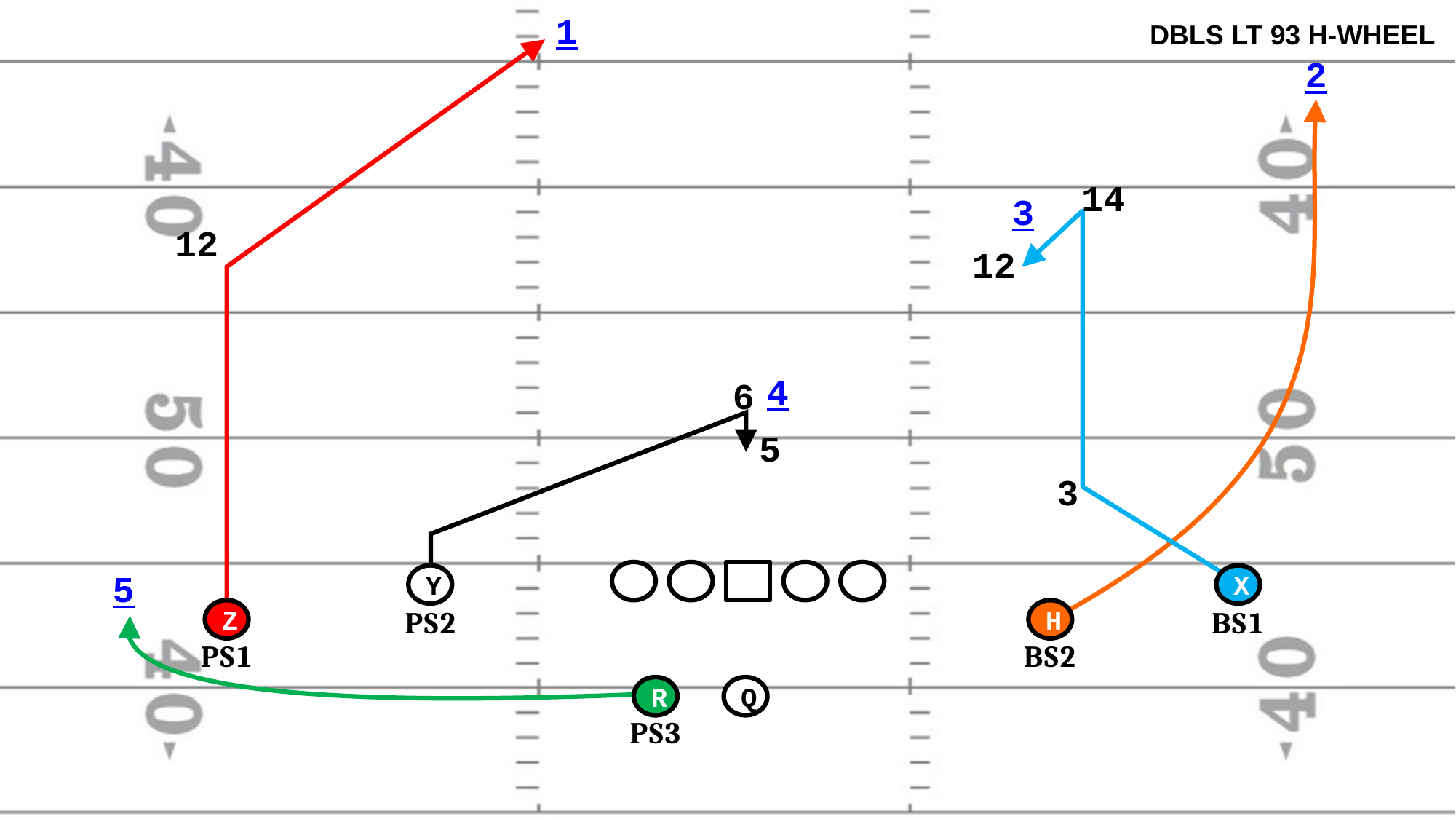

1
DBLS LT 93 H-WHEEL

2

14
3

12
12
4
6

5
3

Y
X
5
PS2
BS1
Z
H

PS1
BS2
R
Q
PS3